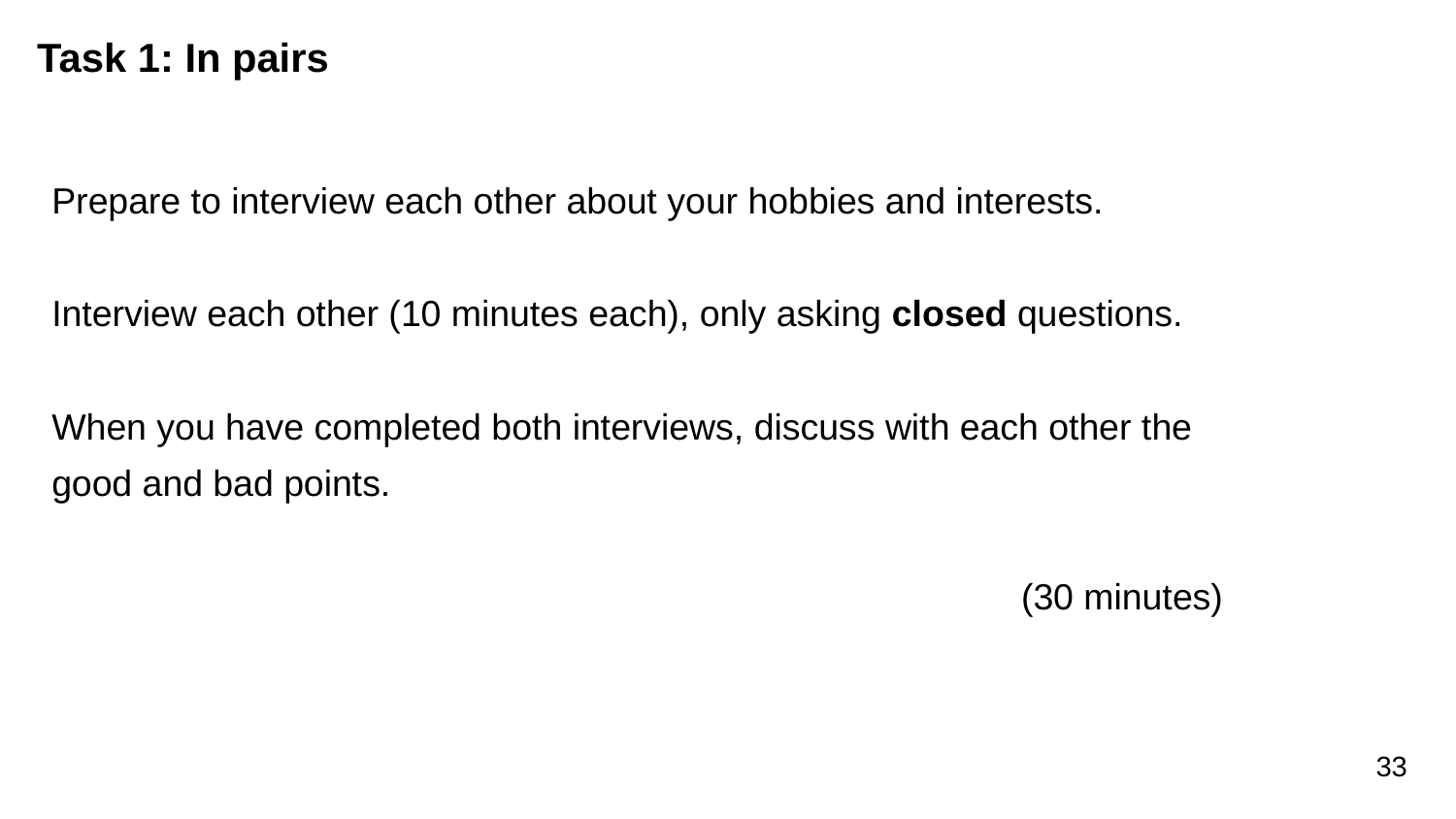

# Task 1: In pairs
Prepare to interview each other about your hobbies and interests.

Interview each other (10 minutes each), only asking closed questions.

When you have completed both interviews, discuss with each other the good and bad points.

(30 minutes)

33